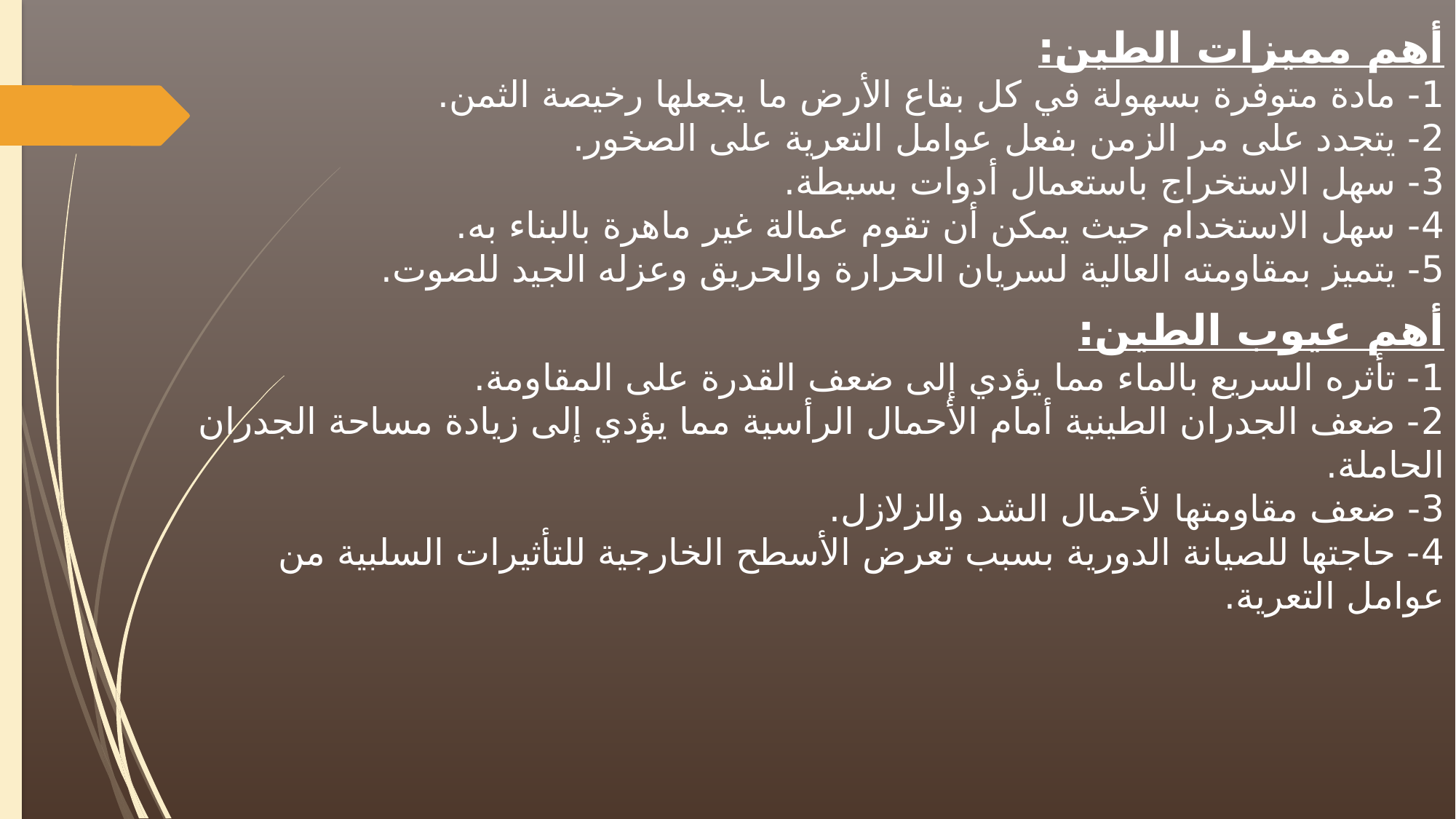

أهم مميزات الطين:
1- مادة متوفرة بسهولة في كل بقاع الأرض ما يجعلها رخيصة الثمن.
2- يتجدد على مر الزمن بفعل عوامل التعرية على الصخور.
3- سهل الاستخراج باستعمال أدوات بسيطة.
4- سهل الاستخدام حيث يمكن أن تقوم عمالة غير ماهرة بالبناء به.
5- يتميز بمقاومته العالية لسريان الحرارة والحريق وعزله الجيد للصوت.
أهم عيوب الطين:
1- تأثره السريع بالماء مما يؤدي إلى ضعف القدرة على المقاومة.
2- ضعف الجدران الطينية أمام الأحمال الرأسية مما يؤدي إلى زيادة مساحة الجدران الحاملة.
3- ضعف مقاومتها لأحمال الشد والزلازل.
4- حاجتها للصيانة الدورية بسبب تعرض الأسطح الخارجية للتأثيرات السلبية من عوامل التعرية.